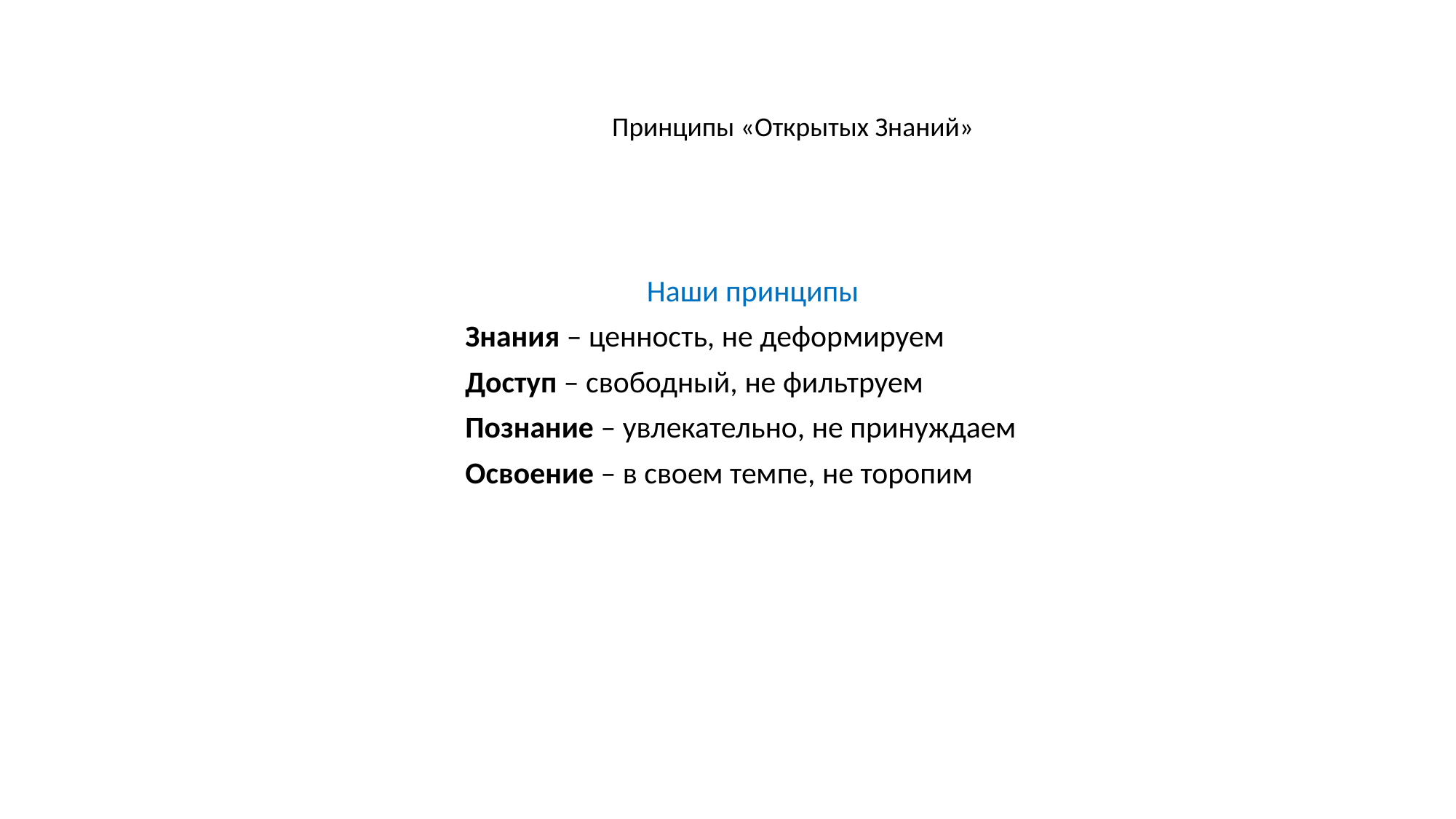

Принципы «Открытых Знаний»
Наши принципы
Знания – ценность, не деформируем
Доступ – свободный, не фильтруем
Познание – увлекательно, не принуждаем
Освоение – в своем темпе, не торопим